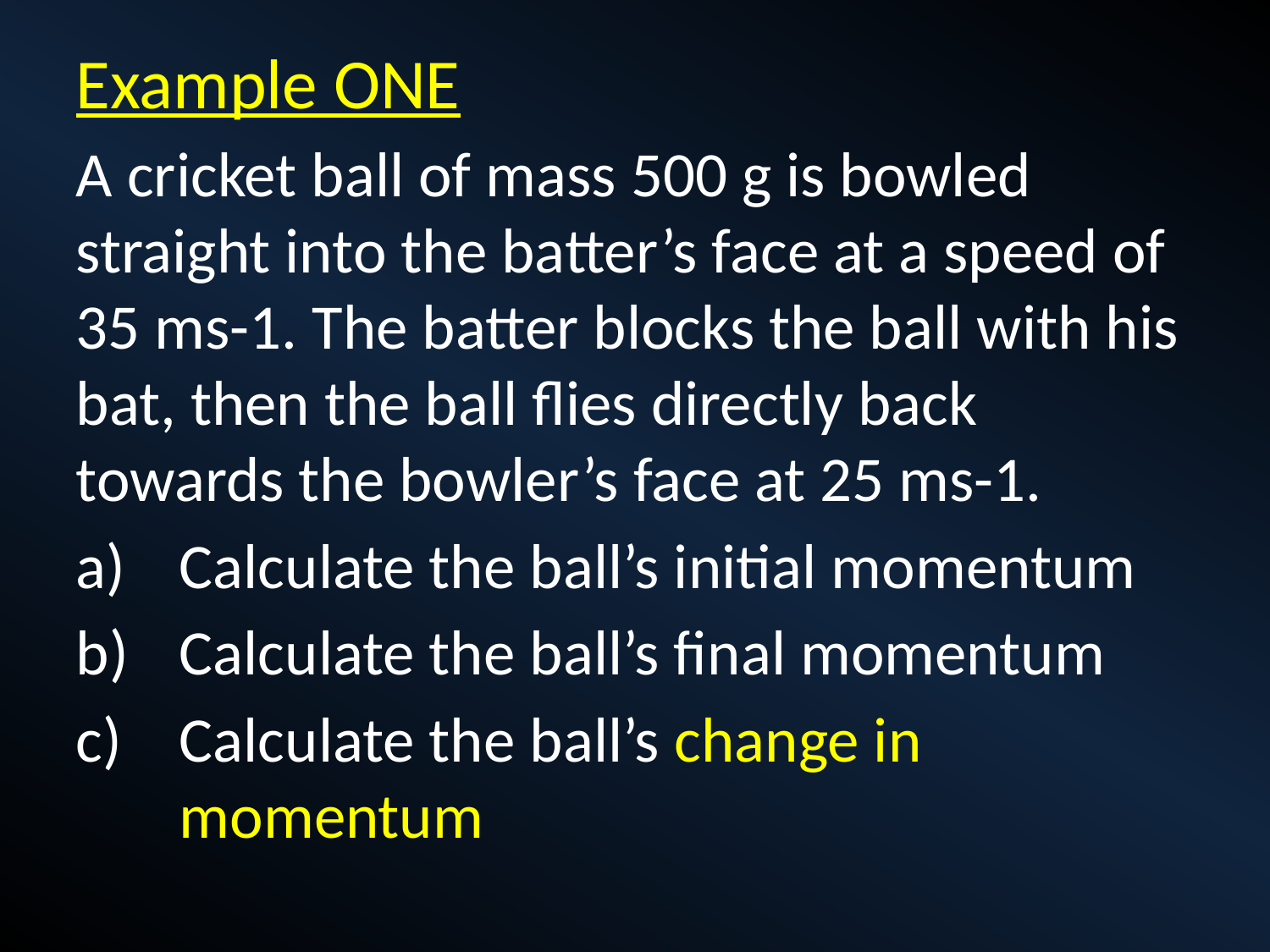

Example ONE
A cricket ball of mass 500 g is bowled straight into the batter’s face at a speed of 35 ms-1. The batter blocks the ball with his bat, then the ball flies directly back towards the bowler’s face at 25 ms-1.
Calculate the ball’s initial momentum
Calculate the ball’s final momentum
Calculate the ball’s change in momentum